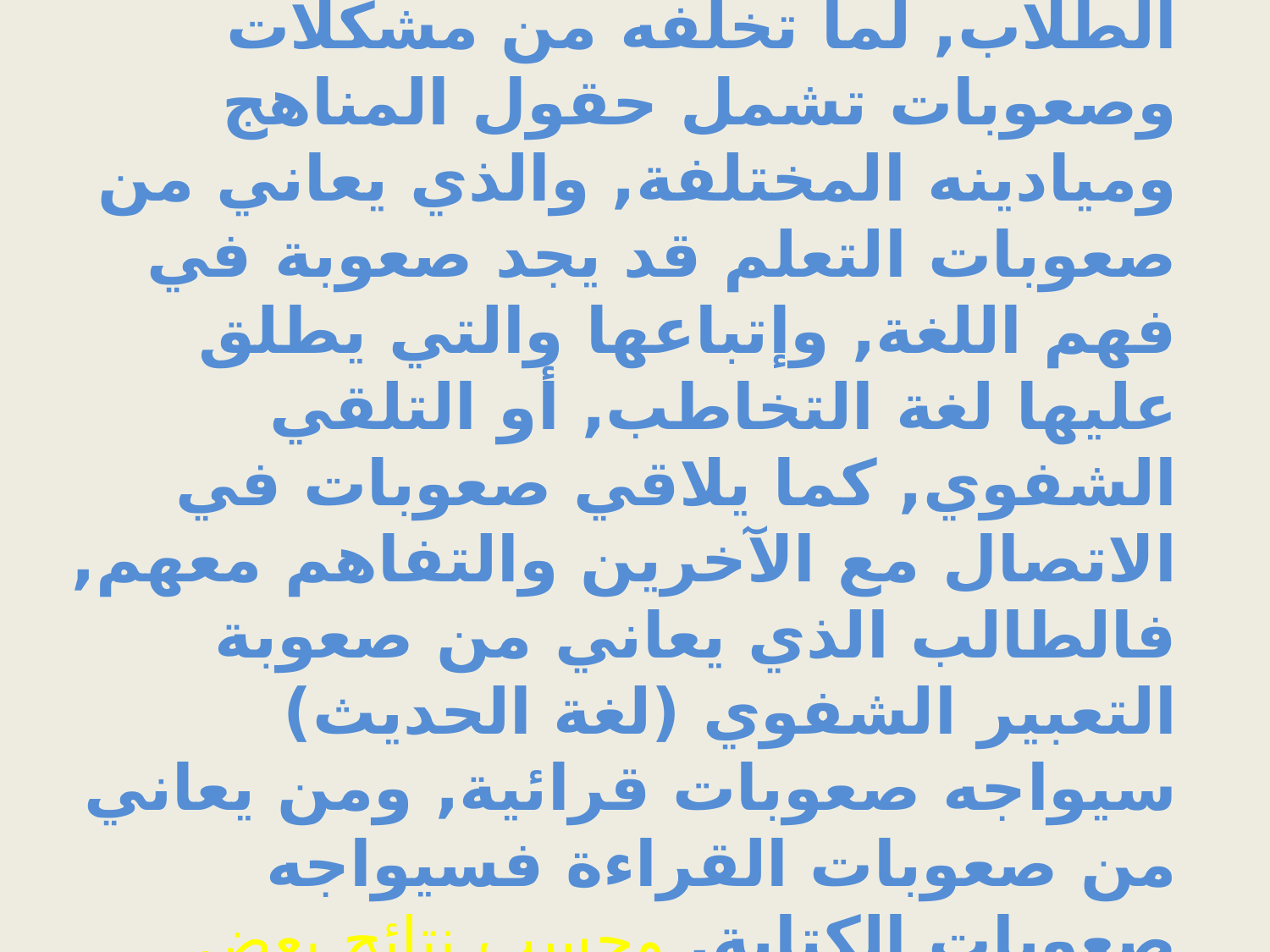

# قد تكون الصعوبات اللغوية هي من السمات الظاهرة والأكثر وضوحاً عند من يعاني من صعوبات التعلم من الطلاب, لما تخلفه من مشكلات وصعوبات تشمل حقول المناهج وميادينه المختلفة, والذي يعاني من صعوبات التعلم قد يجد صعوبة في فهم اللغة, وإتباعها والتي يطلق عليها لغة التخاطب, أو التلقي الشفوي, كما يلاقي صعوبات في الاتصال مع الآخرين والتفاهم معهم, فالطالب الذي يعاني من صعوبة التعبير الشفوي (لغة الحديث) سيواجه صعوبات قرائية, ومن يعاني من صعوبات القراءة فسيواجه صعوبات الكتابة, وحسب نتائج بعض الأبحاث فقط دلت الإحصائيات إلى أن (40-60%) ممن يعانون من صعوبات تعلم لديهم مشاكل واضطرابات في اللغة.